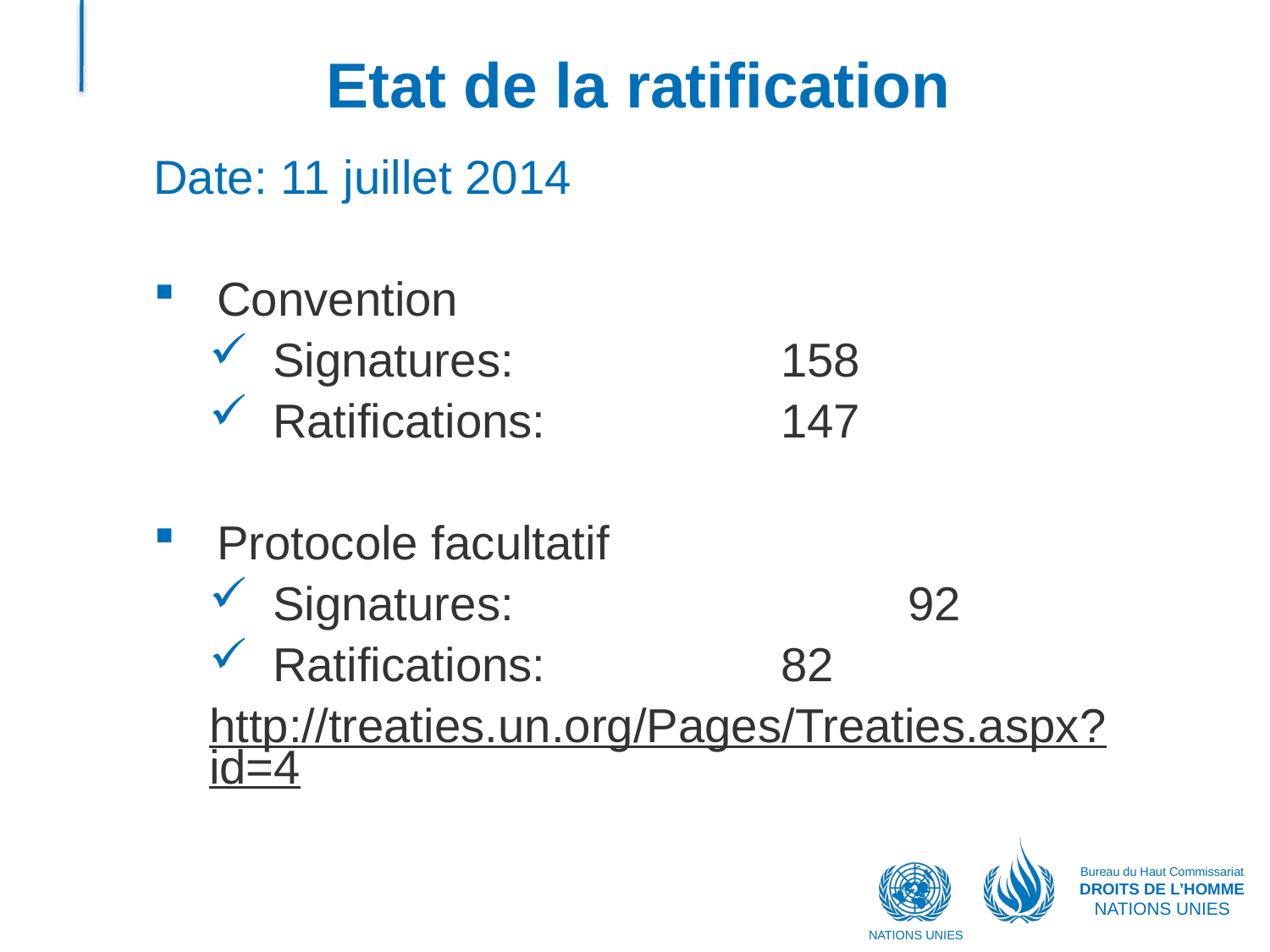

# Etat de la ratification
Date: 11 juillet 2014

Convention
Signatures:			158
Ratifications: 		147

Protocole facultatif
Signatures: 			92
Ratifications: 		82
http://treaties.un.org/Pages/Treaties.aspx?id=4
Bureau du Haut Commissariat
DROITS DE L’HOMME
NATIONS UNIES
NATIONS UNIES